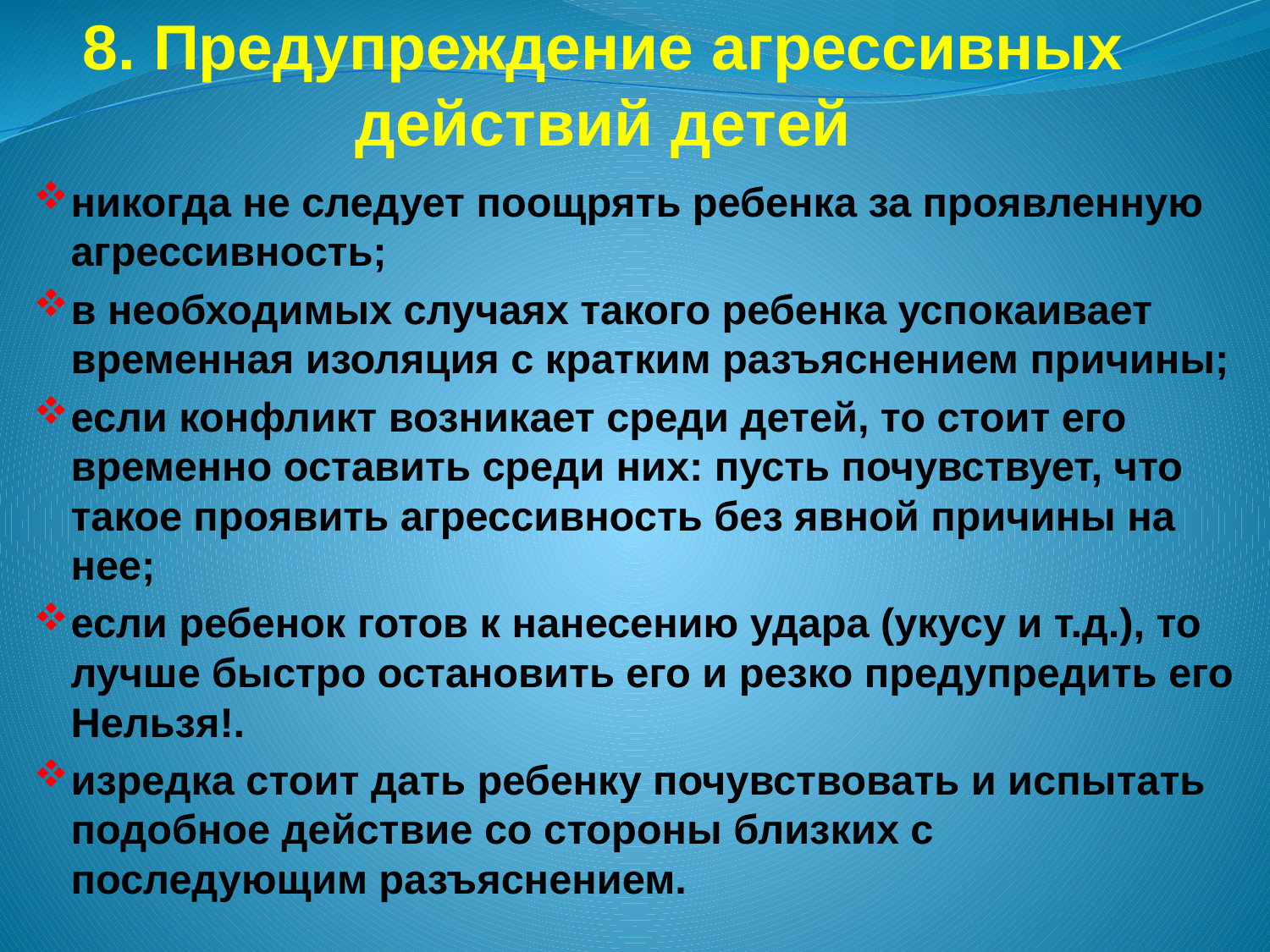

# 8. Предупреждение агрессивных действий детей
никогда не следует поощрять ребенка за проявленную агрессивность;
в необходимых случаях такого ребенка успокаивает временная изоляция с кратким разъяснением причины;
если конфликт возникает среди детей, то стоит его временно оставить среди них: пусть почувствует, что такое проявить агрессивность без явной причины на нее;
если ребенок готов к нанесению удара (укусу и т.д.), то лучше быстро остановить его и резко предупредить его Нельзя!.
изредка стоит дать ребенку почувствовать и испытать подобное действие со стороны близких с последующим разъяснением.